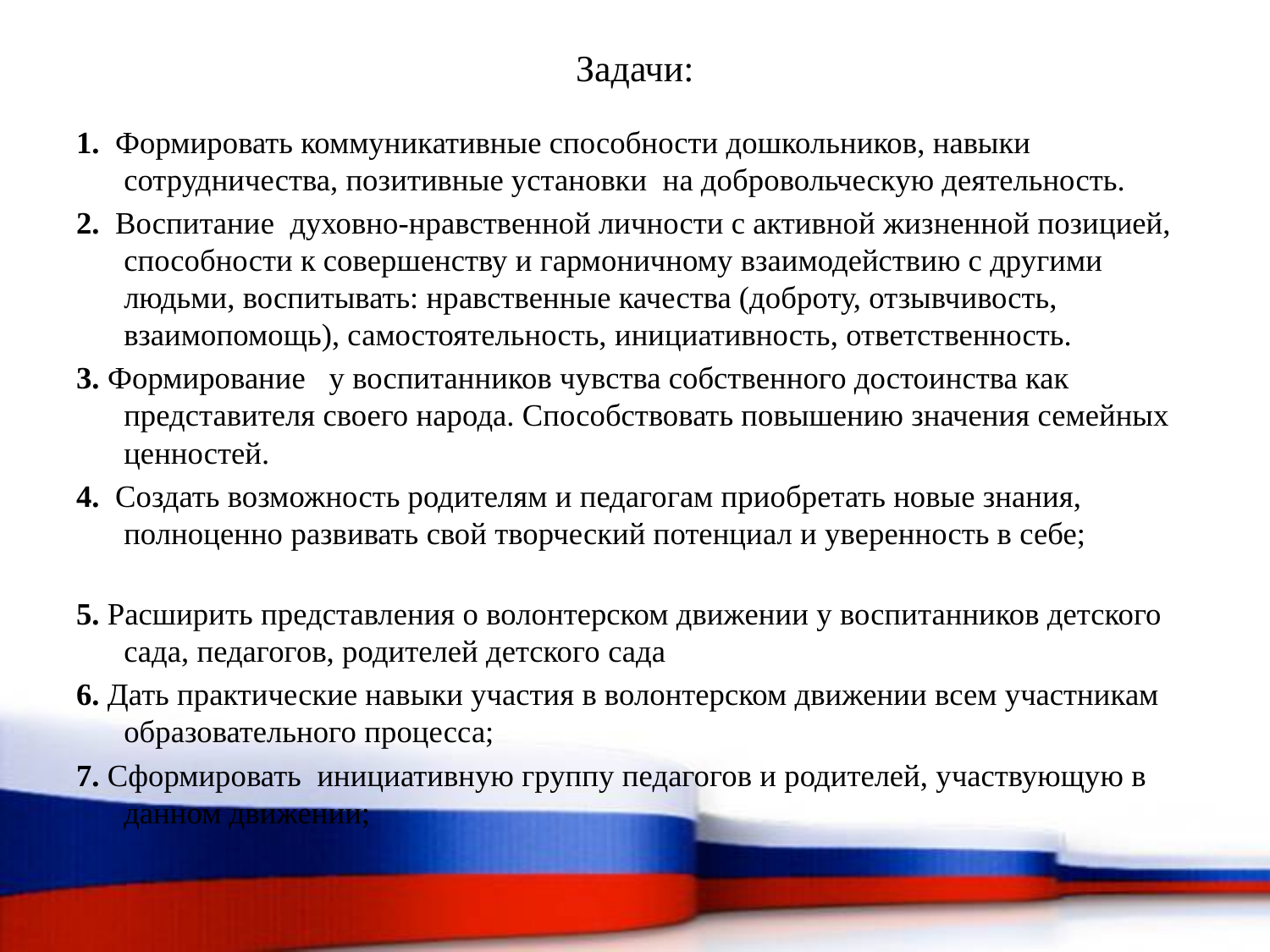

# Задачи:
1.  Формировать коммуникативные способности дошкольников, навыки сотрудничества, позитивные установки  на добровольческую деятельность.
2.  Воспитание  духовно-нравственной личности с активной жизненной позицией, способности к совершенству и гармоничному взаимодействию с другими людьми, воспитывать: нравственные качества (доброту, отзывчивость, взаимопомощь), самостоятельность, инициативность, ответственность.
3. Формирование   у воспитанников чувства собственного достоинства как представителя своего народа. Способствовать повышению значения семейных ценностей.
4.  Создать возможность родителям и педагогам приобретать новые знания, полноценно развивать свой творческий потенциал и уверенность в себе;
5. Расширить представления о волонтерском движении у воспитанников детского сада, педагогов, родителей детского сада
6. Дать практические навыки участия в волонтерском движении всем участникам образовательного процесса;
7. Сформировать  инициативную группу педагогов и родителей, участвующую в данном движении;